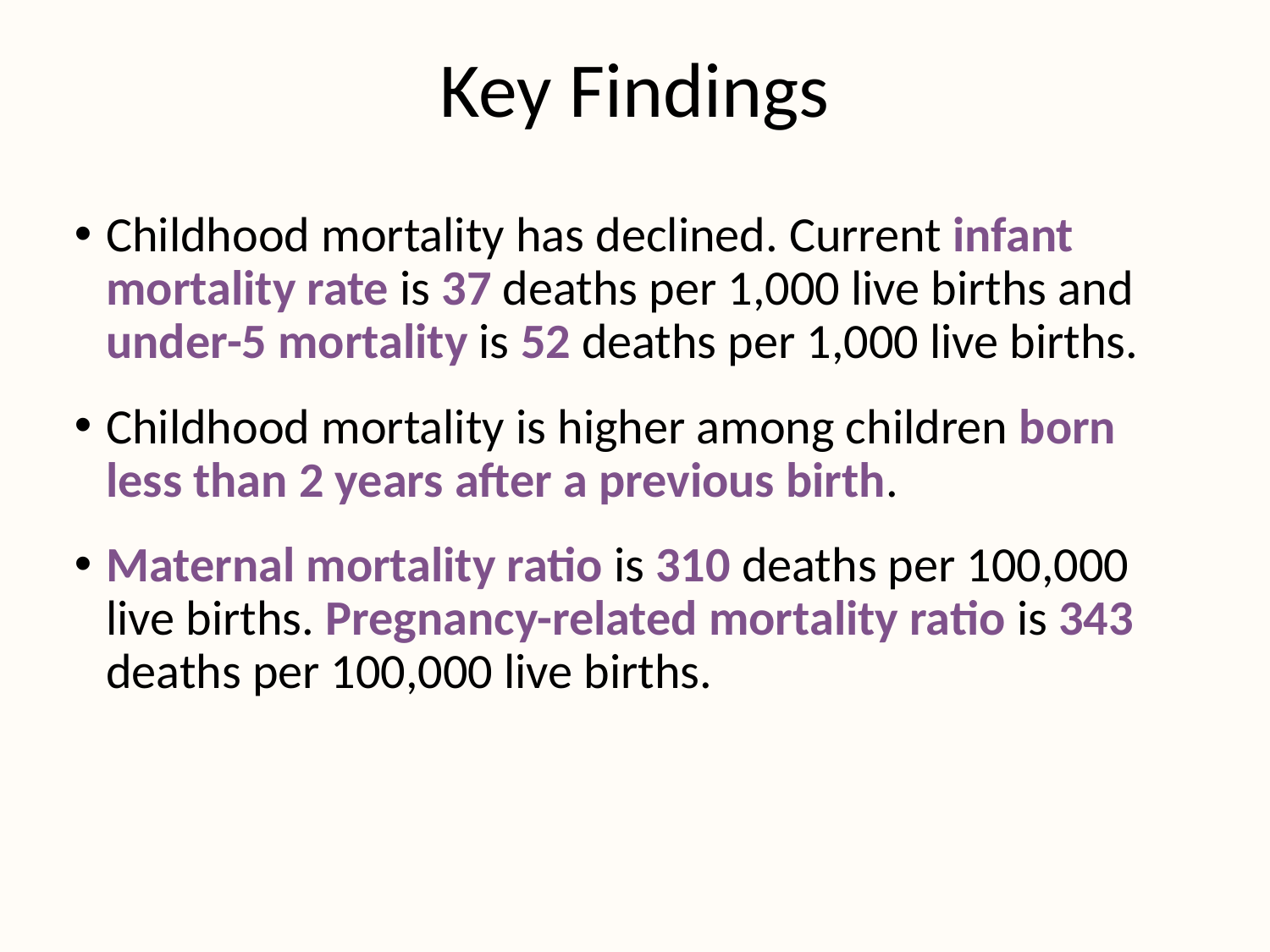

# Key Findings
Childhood mortality has declined. Current infant mortality rate is 37 deaths per 1,000 live births and under-5 mortality is 52 deaths per 1,000 live births.
Childhood mortality is higher among children born less than 2 years after a previous birth.
Maternal mortality ratio is 310 deaths per 100,000 live births. Pregnancy-related mortality ratio is 343 deaths per 100,000 live births.